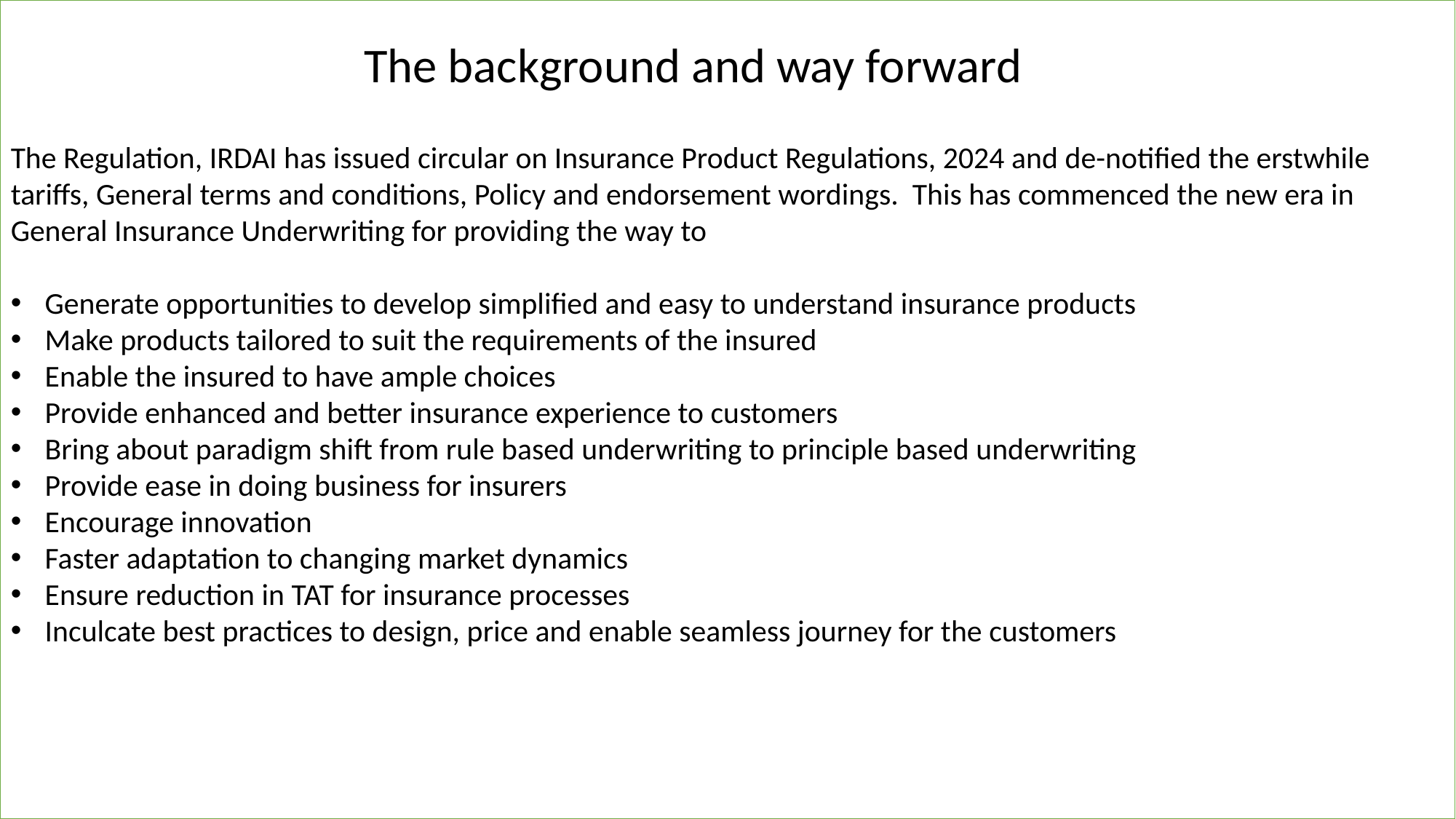

The Regulation, IRDAI has issued circular on Insurance Product Regulations, 2024 and de-notified the erstwhile tariffs, General terms and conditions, Policy and endorsement wordings.  This has commenced the new era in General Insurance Underwriting for providing the way to

Generate opportunities to develop simplified and easy to understand insurance products
Make products tailored to suit the requirements of the insured
Enable the insured to have ample choices
Provide enhanced and better insurance experience to customers
Bring about paradigm shift from rule based underwriting to principle based underwriting
Provide ease in doing business for insurers
Encourage innovation
Faster adaptation to changing market dynamics
Ensure reduction in TAT for insurance processes
Inculcate best practices to design, price and enable seamless journey for the customers

The background and way forward